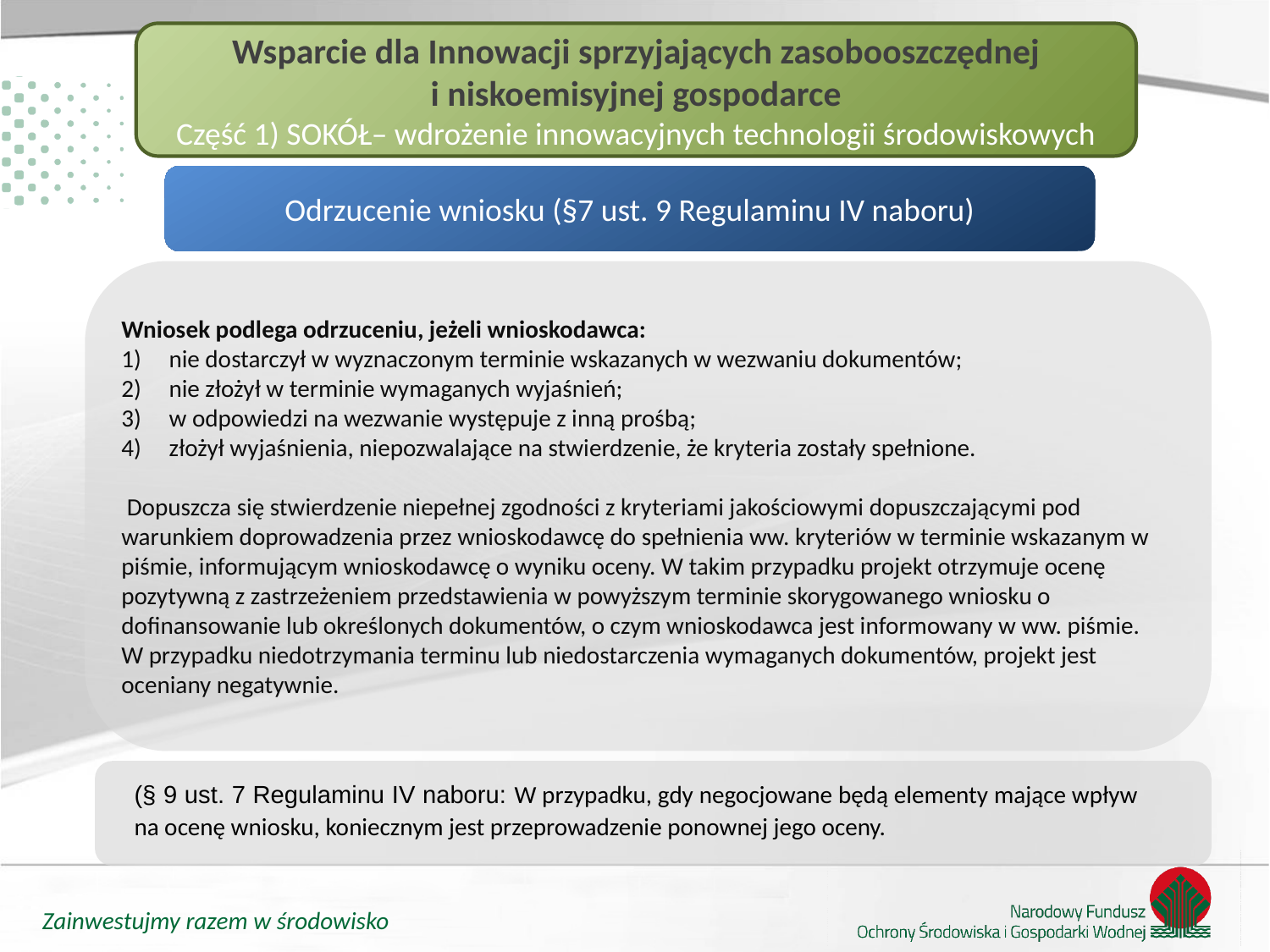

Wsparcie dla Innowacji sprzyjających zasobooszczędnej i niskoemisyjnej gospodarce
Część 1) SOKÓŁ– wdrożenie innowacyjnych technologii środowiskowych

Odrzucenie wniosku (§7 ust. 9 Regulaminu IV naboru)
Wniosek podlega odrzuceniu, jeżeli wnioskodawca:
nie dostarczył w wyznaczonym terminie wskazanych w wezwaniu dokumentów;
nie złożył w terminie wymaganych wyjaśnień;
w odpowiedzi na wezwanie występuje z inną prośbą;
złożył wyjaśnienia, niepozwalające na stwierdzenie, że kryteria zostały spełnione.

 Dopuszcza się stwierdzenie niepełnej zgodności z kryteriami jakościowymi dopuszczającymi pod warunkiem doprowadzenia przez wnioskodawcę do spełnienia ww. kryteriów w terminie wskazanym w piśmie, informującym wnioskodawcę o wyniku oceny. W takim przypadku projekt otrzymuje ocenę pozytywną z zastrzeżeniem przedstawienia w powyższym terminie skorygowanego wniosku o dofinansowanie lub określonych dokumentów, o czym wnioskodawca jest informowany w ww. piśmie.
W przypadku niedotrzymania terminu lub niedostarczenia wymaganych dokumentów, projekt jest oceniany negatywnie.

(§ 9 ust. 7 Regulaminu IV naboru: W przypadku, gdy negocjowane będą elementy mające wpływ na ocenę wniosku, koniecznym jest przeprowadzenie ponownej jego oceny.